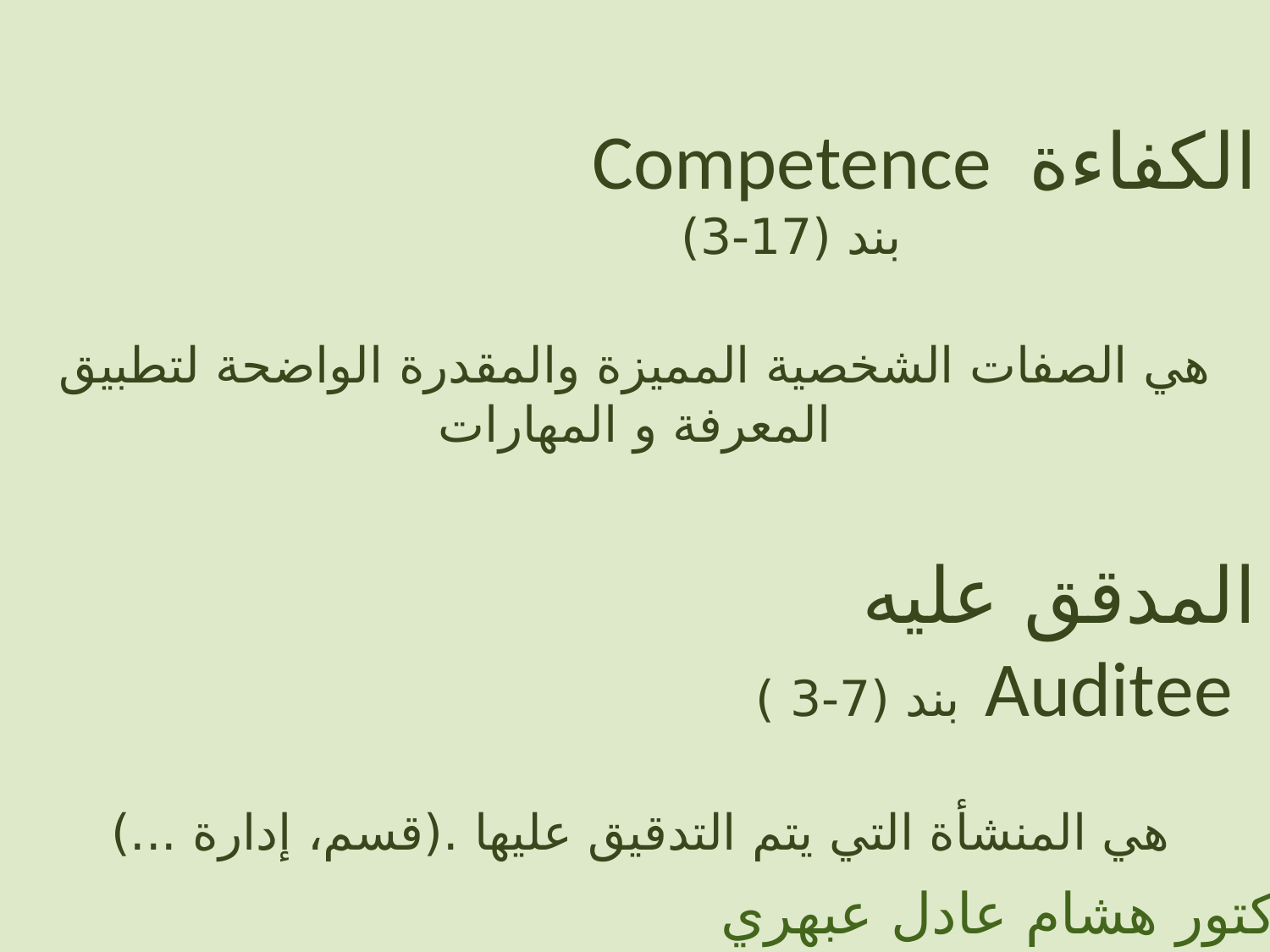

الكفاءة   Competence                                                                             بند (17-3)

هي الصفات الشخصية المميزة والمقدرة الواضحة لتطبيق المعرفة و المهارات
المدقق عليه                                    Auditee بند (7-3 )

هي المنشأة التي يتم التدقيق عليها .(قسم، إدارة ...)

الدكتور هشام عادل عبهري